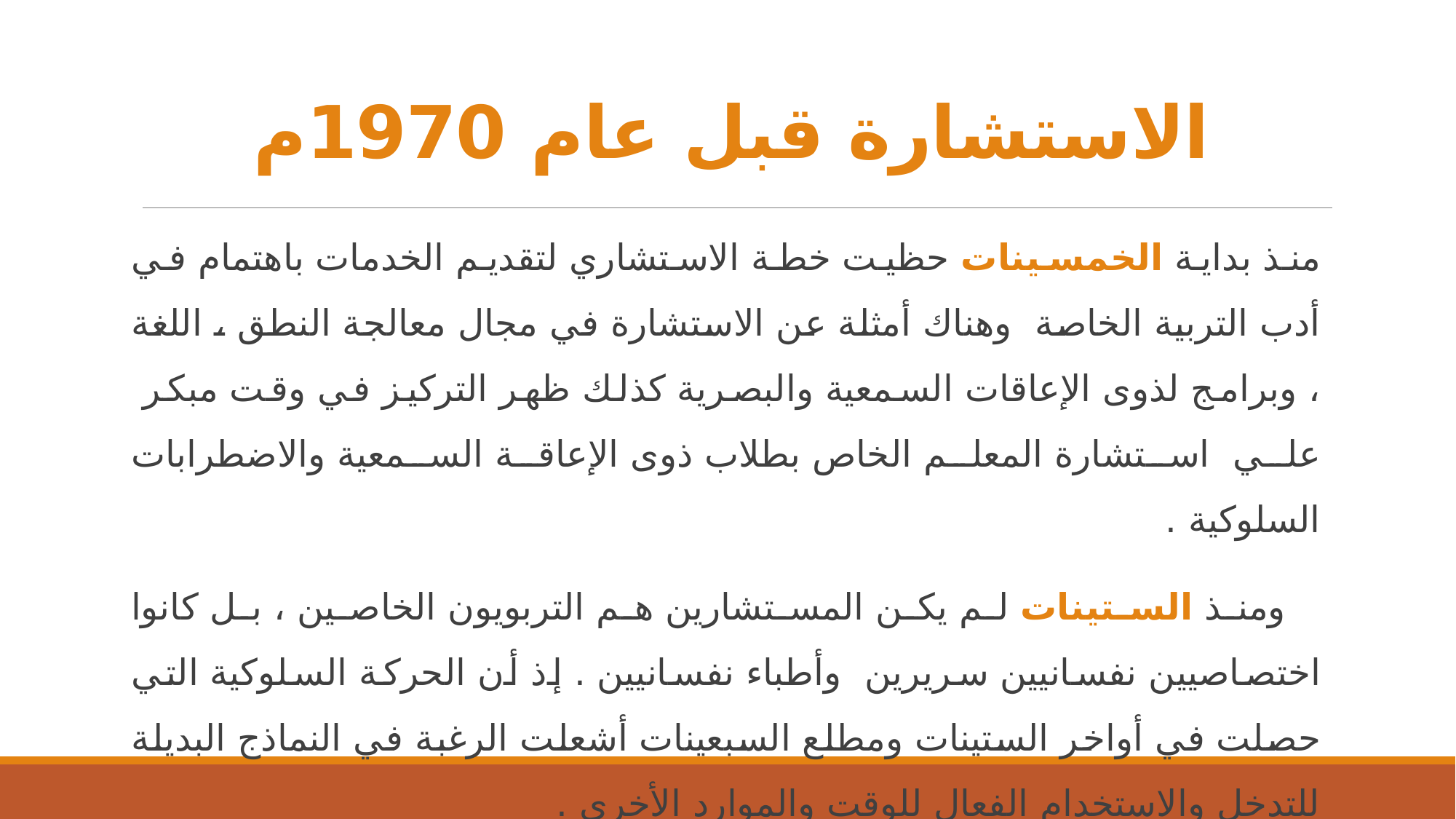

# الاستشارة قبل عام 1970م
منذ بداية الخمسينات حظيت خطة الاستشاري لتقديم الخدمات باهتمام في أدب التربية الخاصة  وهناك أمثلة عن الاستشارة في مجال معالجة النطق ، اللغة ، وبرامج لذوى الإعاقات السمعية والبصرية كذلك ظهر التركيز في وقت مبكر  علي  استشارة المعلم الخاص بطلاب ذوى الإعاقة السمعية والاضطرابات السلوكية .
   ومنذ الستينات لم يكن المستشارين هم التربويون الخاصين ، بل كانوا اختصاصيين نفسانيين سريرين  وأطباء نفسانيين . إذ أن الحركة السلوكية التي حصلت في أواخر الستينات ومطلع السبعينات أشعلت الرغبة في النماذج البديلة للتدخل والاستخدام الفعال للوقت والموارد الأخرى .